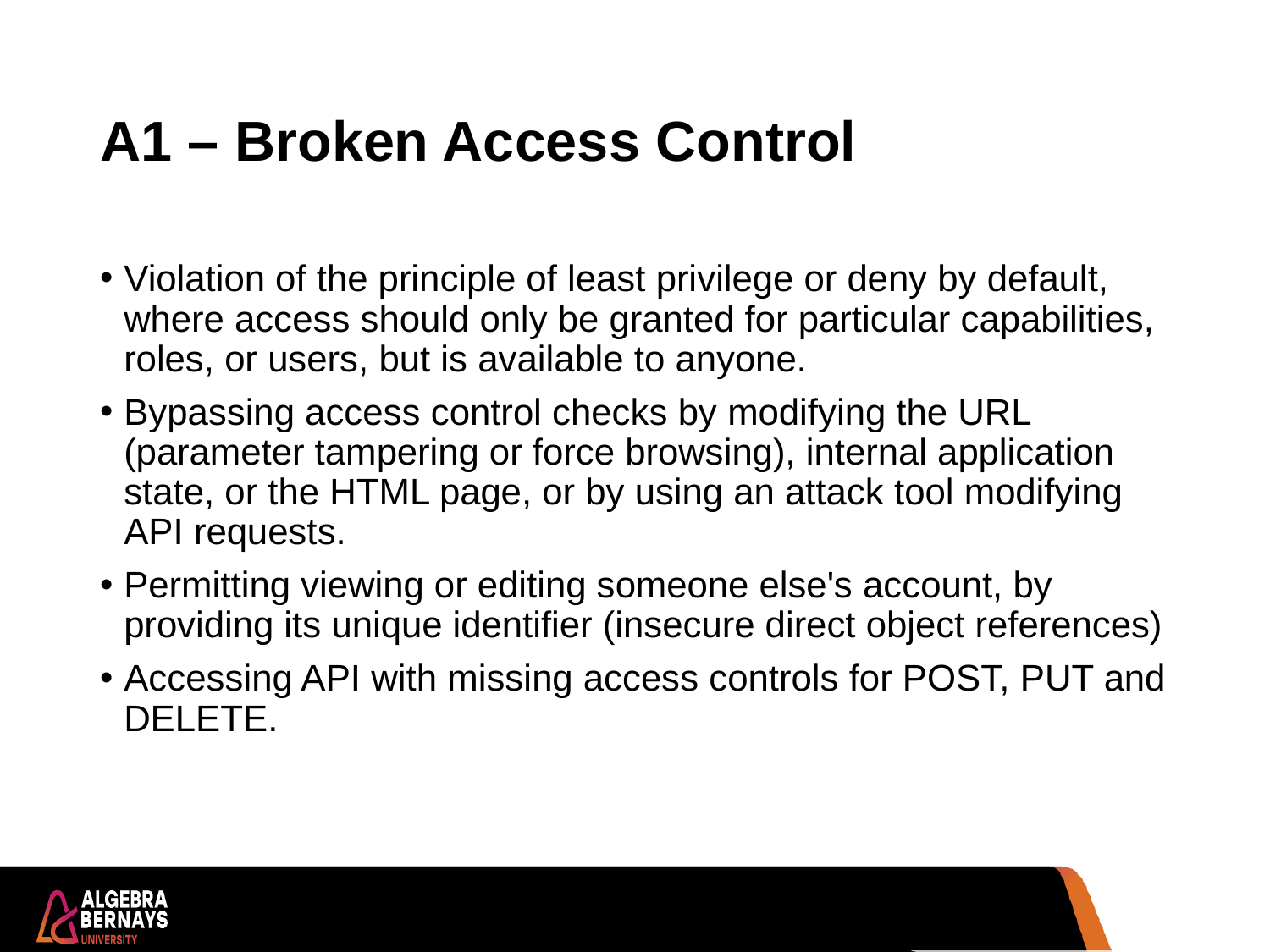

# A1 – Broken Access Control
Violation of the principle of least privilege or deny by default, where access should only be granted for particular capabilities, roles, or users, but is available to anyone.
Bypassing access control checks by modifying the URL (parameter tampering or force browsing), internal application state, or the HTML page, or by using an attack tool modifying API requests.
Permitting viewing or editing someone else's account, by providing its unique identifier (insecure direct object references)
Accessing API with missing access controls for POST, PUT and DELETE.